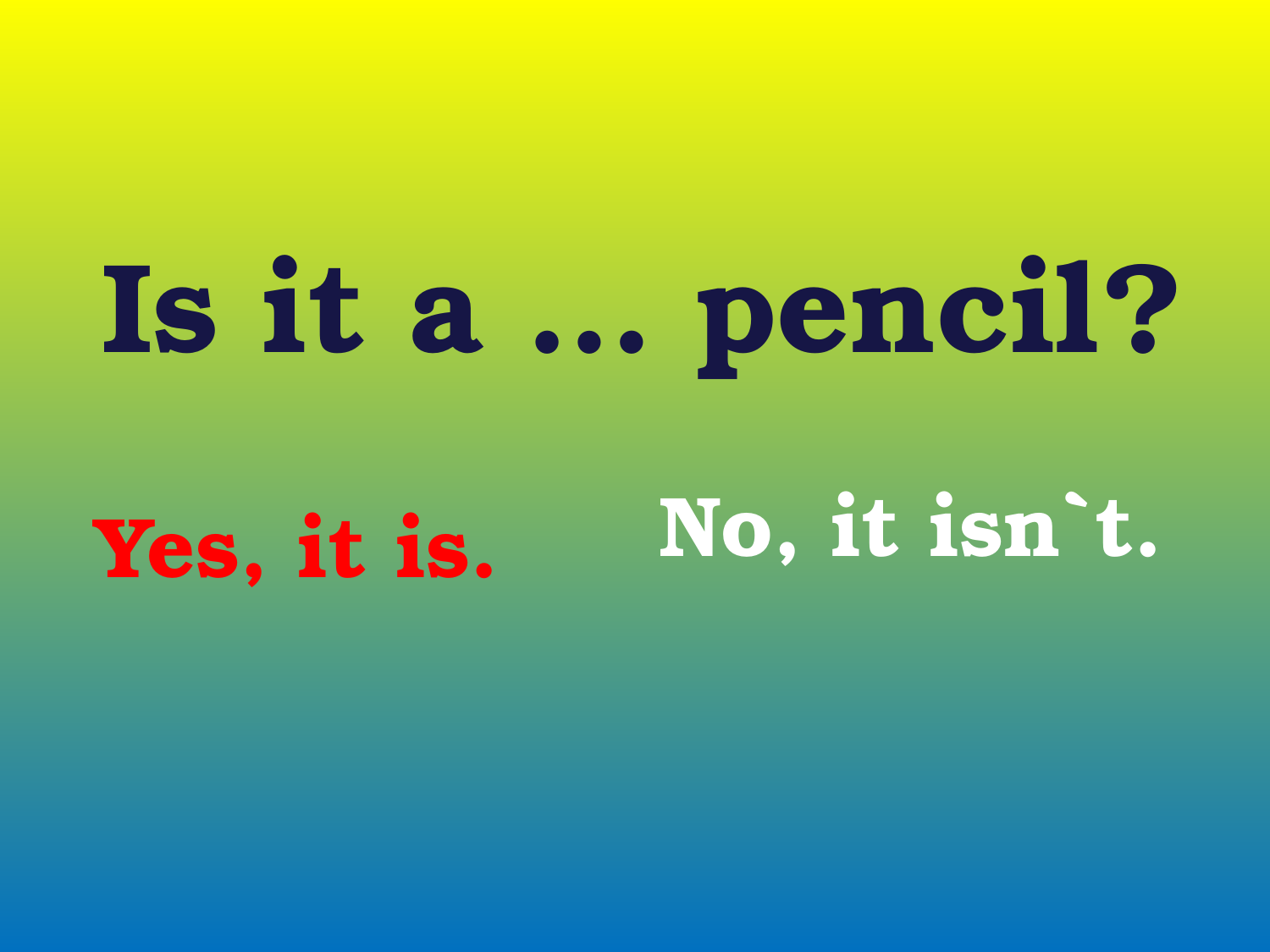

# Is it a … pencil?
No, it isn`t.
Yes, it is.